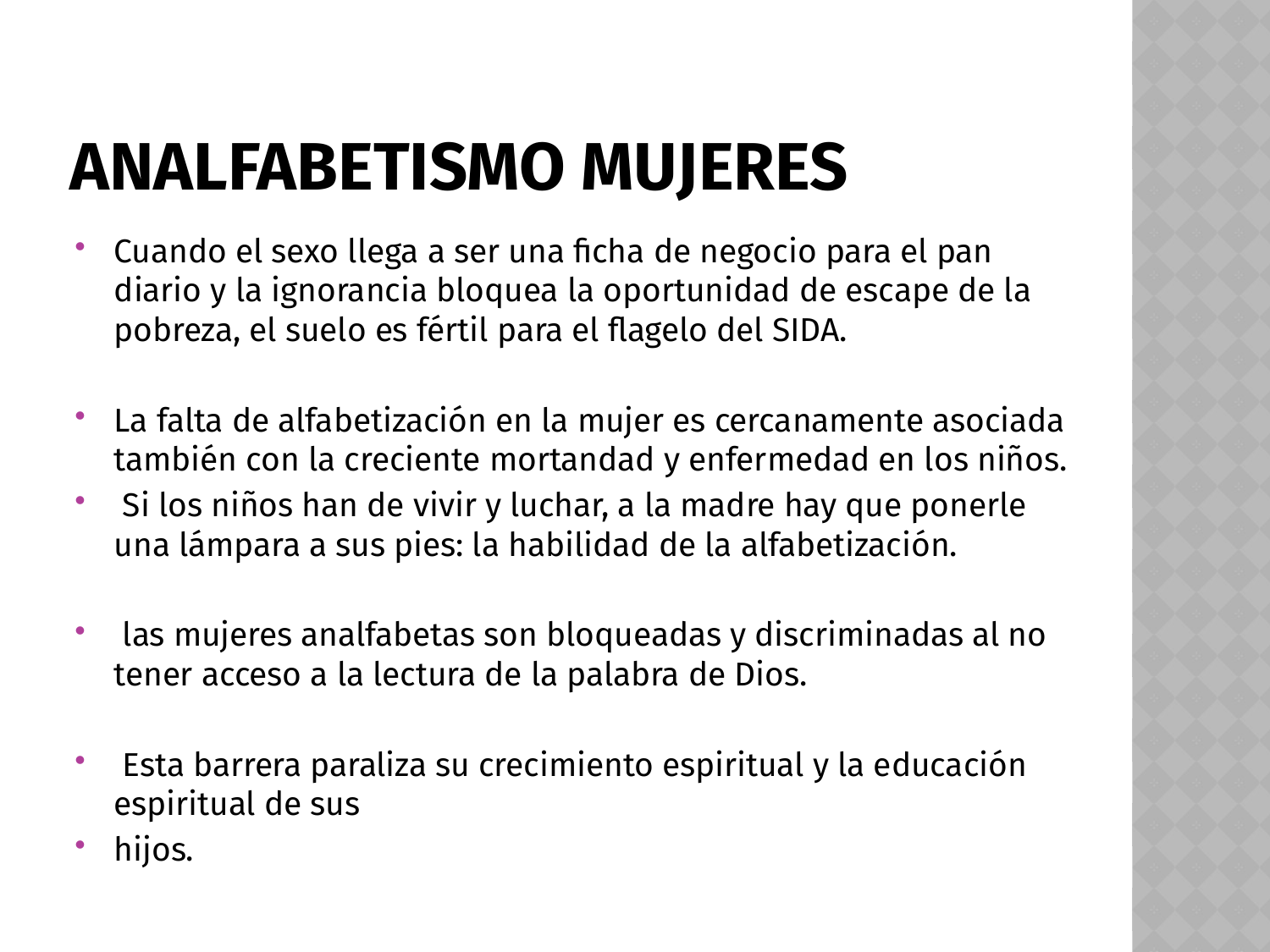

# ANALFABETISMO MUJERES
Cuando el sexo llega a ser una ficha de negocio para el pan diario y la ignorancia bloquea la oportunidad de escape de la pobreza, el suelo es fértil para el flagelo del SIDA.

La falta de alfabetización en la mujer es cercanamente asociada también con la creciente mortandad y enfermedad en los niños.
 Si los niños han de vivir y luchar, a la madre hay que ponerle una lámpara a sus pies: la habilidad de la alfabetización.

 las mujeres analfabetas son bloqueadas y discriminadas al no tener acceso a la lectura de la palabra de Dios.

 Esta barrera paraliza su crecimiento espiritual y la educación espiritual de sus
hijos.